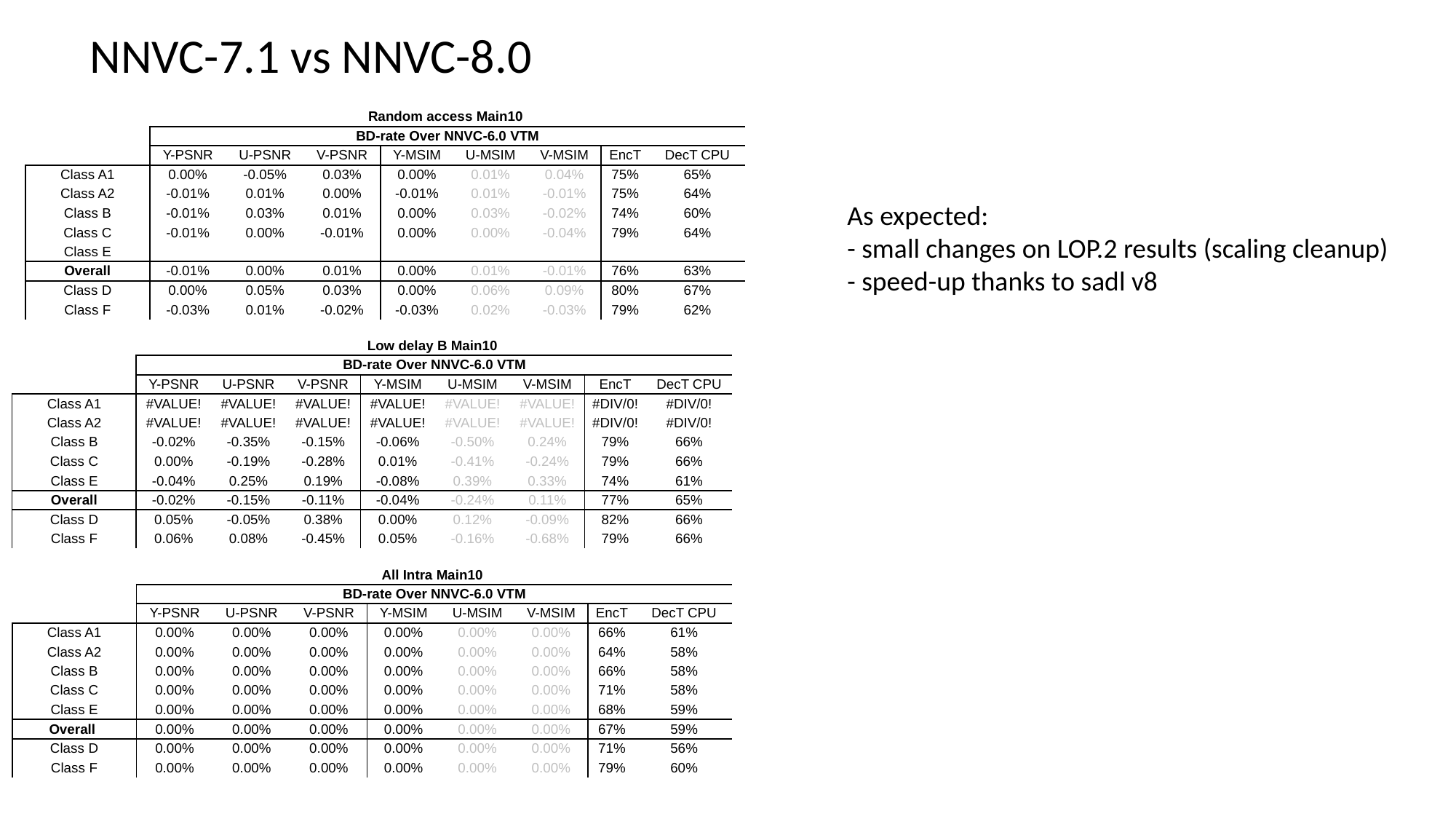

# NNVC-7.1 vs NNVC-8.0
|  | Random access Main10 |  |  |  |  |  |  |  |
| --- | --- | --- | --- | --- | --- | --- | --- | --- |
|  | BD-rate Over NNVC-6.0 VTM |  |  |  |  |  |  |  |
|  | Y-PSNR | U-PSNR | V-PSNR | Y-MSIM | U-MSIM | V-MSIM | EncT | DecT CPU |
| Class A1 | 0.00% | -0.05% | 0.03% | 0.00% | 0.01% | 0.04% | 75% | 65% |
| Class A2 | -0.01% | 0.01% | 0.00% | -0.01% | 0.01% | -0.01% | 75% | 64% |
| Class B | -0.01% | 0.03% | 0.01% | 0.00% | 0.03% | -0.02% | 74% | 60% |
| Class C | -0.01% | 0.00% | -0.01% | 0.00% | 0.00% | -0.04% | 79% | 64% |
| Class E |  |  |  |  |  |  |  |  |
| Overall | -0.01% | 0.00% | 0.01% | 0.00% | 0.01% | -0.01% | 76% | 63% |
| Class D | 0.00% | 0.05% | 0.03% | 0.00% | 0.06% | 0.09% | 80% | 67% |
| Class F | -0.03% | 0.01% | -0.02% | -0.03% | 0.02% | -0.03% | 79% | 62% |
As expected:
- small changes on LOP.2 results (scaling cleanup)
- speed-up thanks to sadl v8

|  | Low delay B Main10 |  |  |  |  |  |  |  |
| --- | --- | --- | --- | --- | --- | --- | --- | --- |
|  | BD-rate Over NNVC-6.0 VTM |  |  |  |  |  |  |  |
|  | Y-PSNR | U-PSNR | V-PSNR | Y-MSIM | U-MSIM | V-MSIM | EncT | DecT CPU |
| Class A1 | #VALUE! | #VALUE! | #VALUE! | #VALUE! | #VALUE! | #VALUE! | #DIV/0! | #DIV/0! |
| Class A2 | #VALUE! | #VALUE! | #VALUE! | #VALUE! | #VALUE! | #VALUE! | #DIV/0! | #DIV/0! |
| Class B | -0.02% | -0.35% | -0.15% | -0.06% | -0.50% | 0.24% | 79% | 66% |
| Class C | 0.00% | -0.19% | -0.28% | 0.01% | -0.41% | -0.24% | 79% | 66% |
| Class E | -0.04% | 0.25% | 0.19% | -0.08% | 0.39% | 0.33% | 74% | 61% |
| Overall | -0.02% | -0.15% | -0.11% | -0.04% | -0.24% | 0.11% | 77% | 65% |
| Class D | 0.05% | -0.05% | 0.38% | 0.00% | 0.12% | -0.09% | 82% | 66% |
| Class F | 0.06% | 0.08% | -0.45% | 0.05% | -0.16% | -0.68% | 79% | 66% |
|  | All Intra Main10 |  |  |  |  |  |  |  |
| --- | --- | --- | --- | --- | --- | --- | --- | --- |
|  | BD-rate Over NNVC-6.0 VTM |  |  |  |  |  |  |  |
|  | Y-PSNR | U-PSNR | V-PSNR | Y-MSIM | U-MSIM | V-MSIM | EncT | DecT CPU |
| Class A1 | 0.00% | 0.00% | 0.00% | 0.00% | 0.00% | 0.00% | 66% | 61% |
| Class A2 | 0.00% | 0.00% | 0.00% | 0.00% | 0.00% | 0.00% | 64% | 58% |
| Class B | 0.00% | 0.00% | 0.00% | 0.00% | 0.00% | 0.00% | 66% | 58% |
| Class C | 0.00% | 0.00% | 0.00% | 0.00% | 0.00% | 0.00% | 71% | 58% |
| Class E | 0.00% | 0.00% | 0.00% | 0.00% | 0.00% | 0.00% | 68% | 59% |
| Overall | 0.00% | 0.00% | 0.00% | 0.00% | 0.00% | 0.00% | 67% | 59% |
| Class D | 0.00% | 0.00% | 0.00% | 0.00% | 0.00% | 0.00% | 71% | 56% |
| Class F | 0.00% | 0.00% | 0.00% | 0.00% | 0.00% | 0.00% | 79% | 60% |